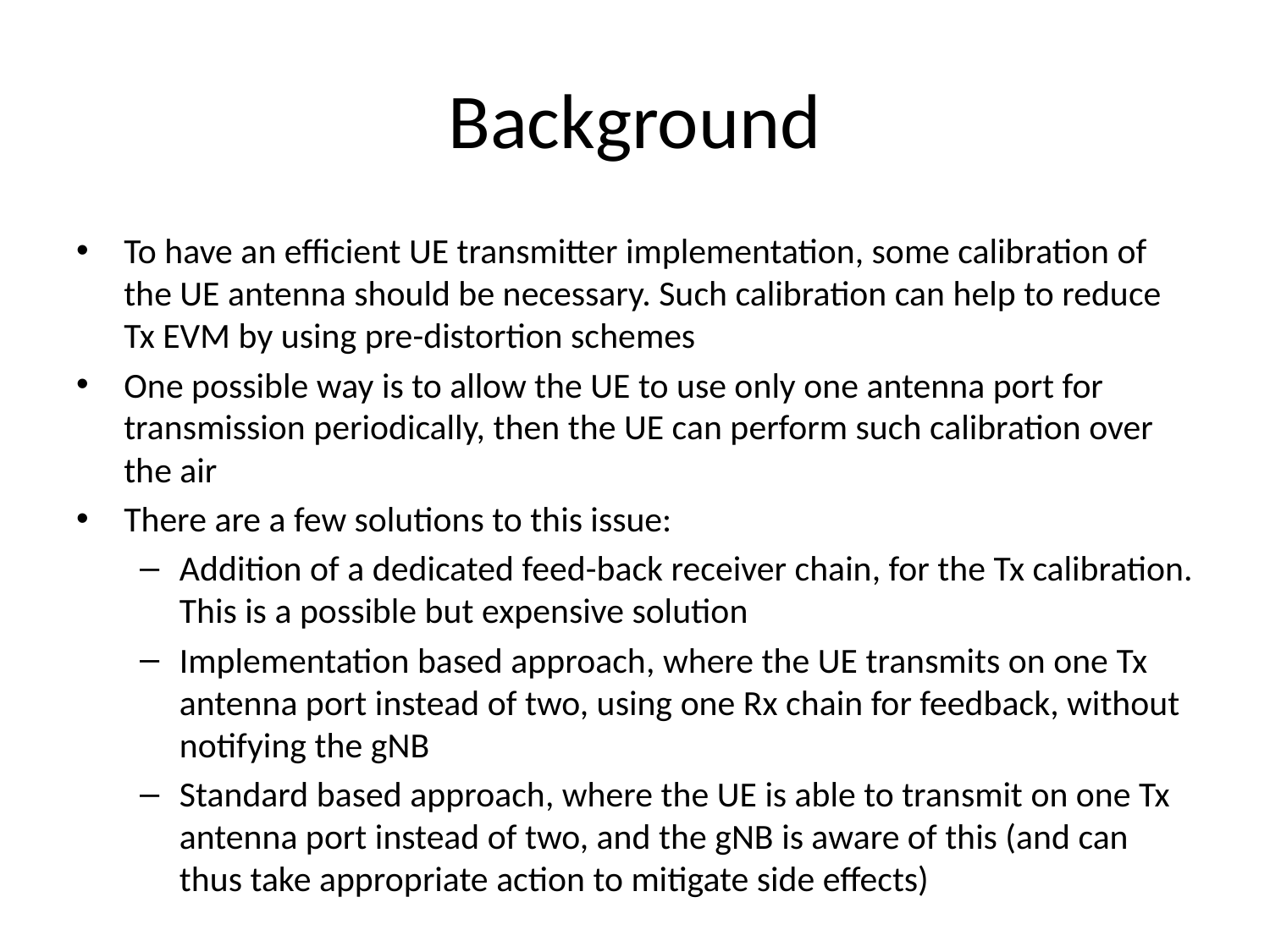

# Background
To have an efficient UE transmitter implementation, some calibration of the UE antenna should be necessary. Such calibration can help to reduce Tx EVM by using pre-distortion schemes
One possible way is to allow the UE to use only one antenna port for transmission periodically, then the UE can perform such calibration over the air
There are a few solutions to this issue:
Addition of a dedicated feed-back receiver chain, for the Tx calibration. This is a possible but expensive solution
Implementation based approach, where the UE transmits on one Tx antenna port instead of two, using one Rx chain for feedback, without notifying the gNB
Standard based approach, where the UE is able to transmit on one Tx antenna port instead of two, and the gNB is aware of this (and can thus take appropriate action to mitigate side effects)